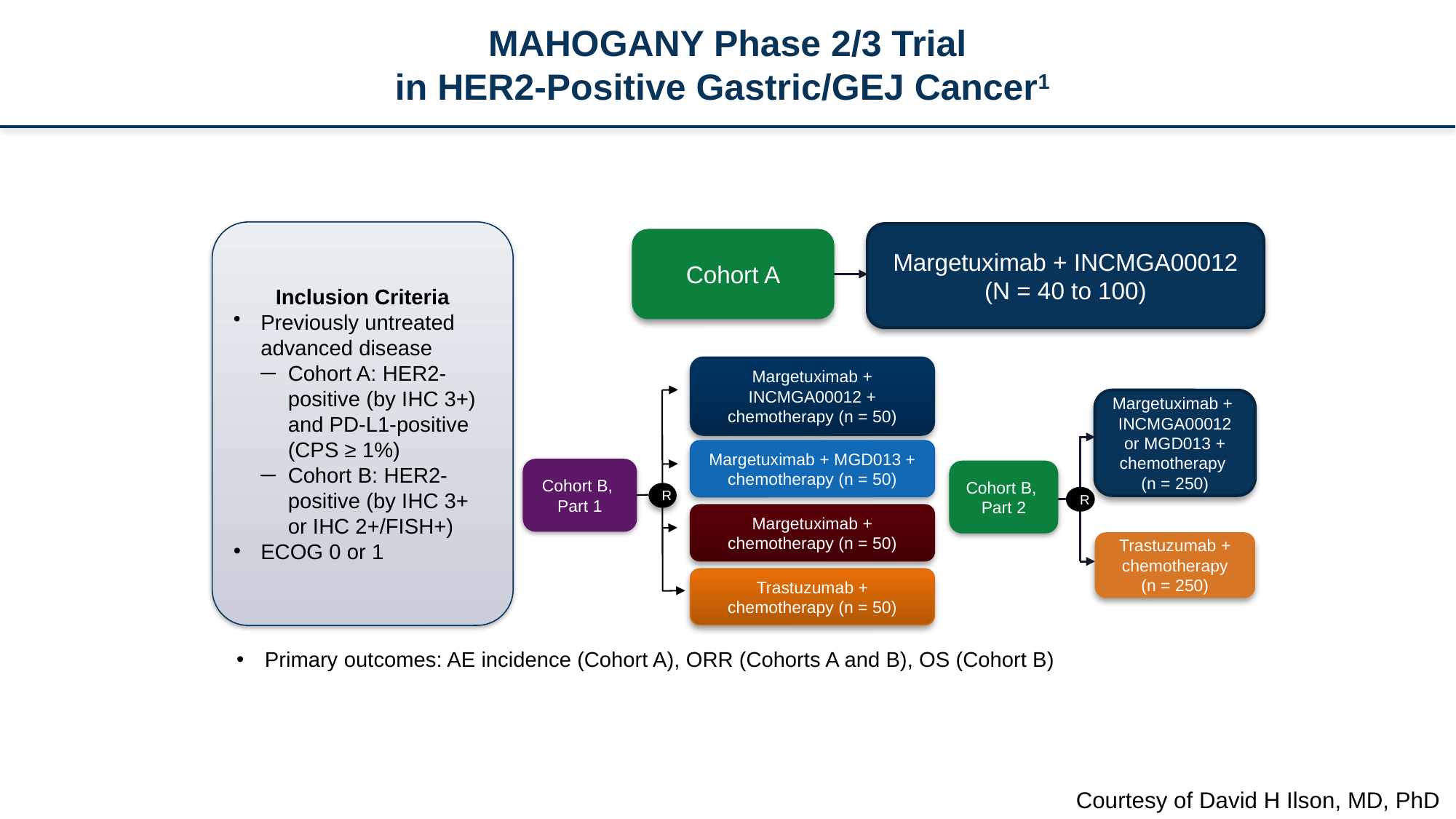

# MAHOGANY Phase 2/3 Trial in HER2-Positive Gastric/GEJ Cancer1
Inclusion Criteria
Previously untreated advanced disease
Cohort A: HER2-positive (by IHC 3+) and PD-L1-positive (CPS ≥ 1%)
Cohort B: HER2-positive (by IHC 3+ or IHC 2+/FISH+)
ECOG 0 or 1
Margetuximab + INCMGA00012
(N = 40 to 100)
Cohort A
Margetuximab + INCMGA00012 + chemotherapy (n = 50)
Margetuximab + MGD013 + chemotherapy (n = 50)
Margetuximab + chemotherapy (n = 50)
Trastuzumab + chemotherapy (n = 50)
Margetuximab +
INCMGA00012 or MGD013 + chemotherapy
(n = 250)
Trastuzumab + chemotherapy
(n = 250)
Cohort B,
Part 1
Cohort B,
Part 2
R
R
Primary outcomes: AE incidence (Cohort A), ORR (Cohorts A and B), OS (Cohort B)

Courtesy of David H Ilson, MD, PhD